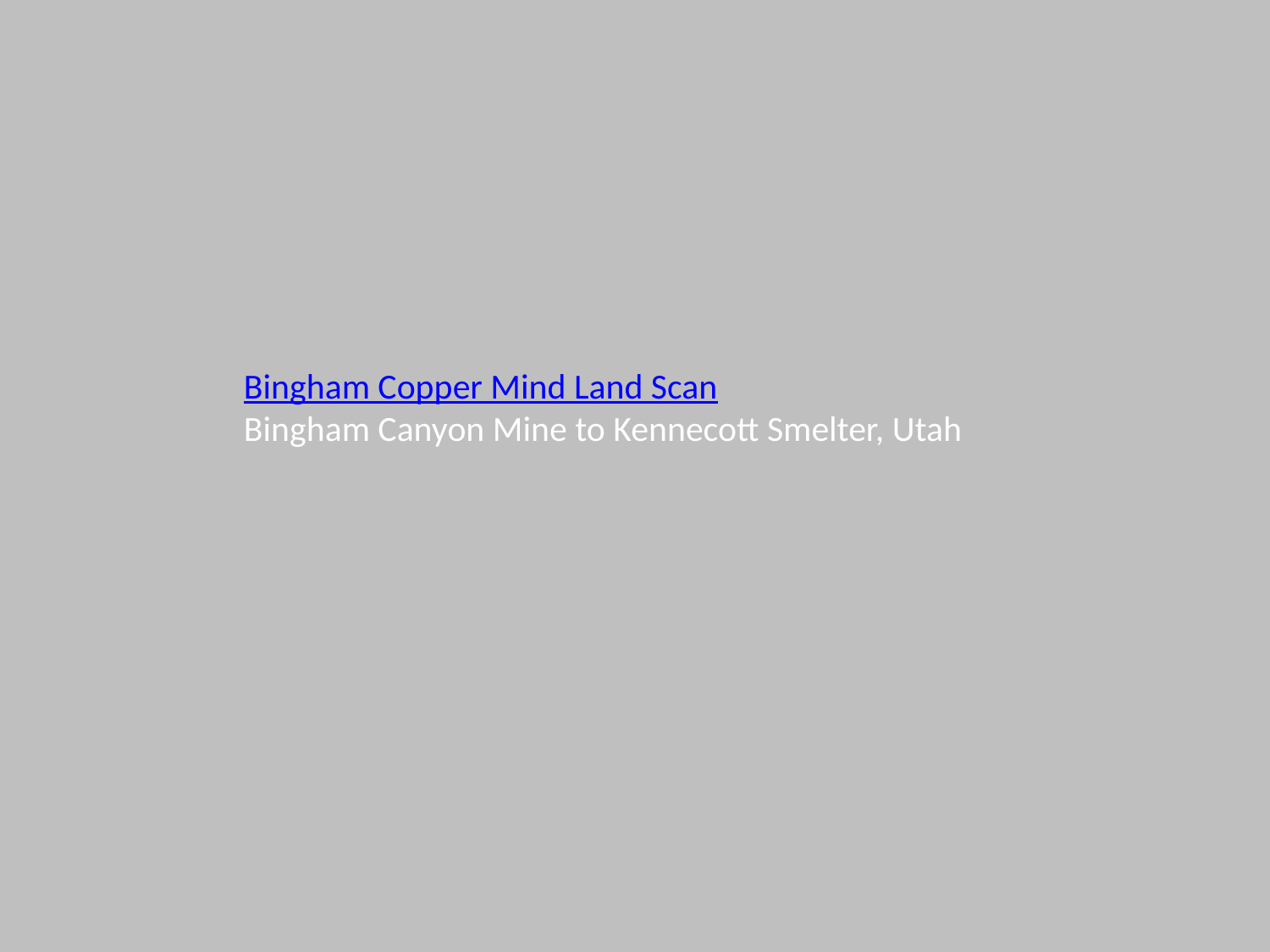

Bingham Copper Mind Land Scan
Bingham Canyon Mine to Kennecott Smelter, Utah